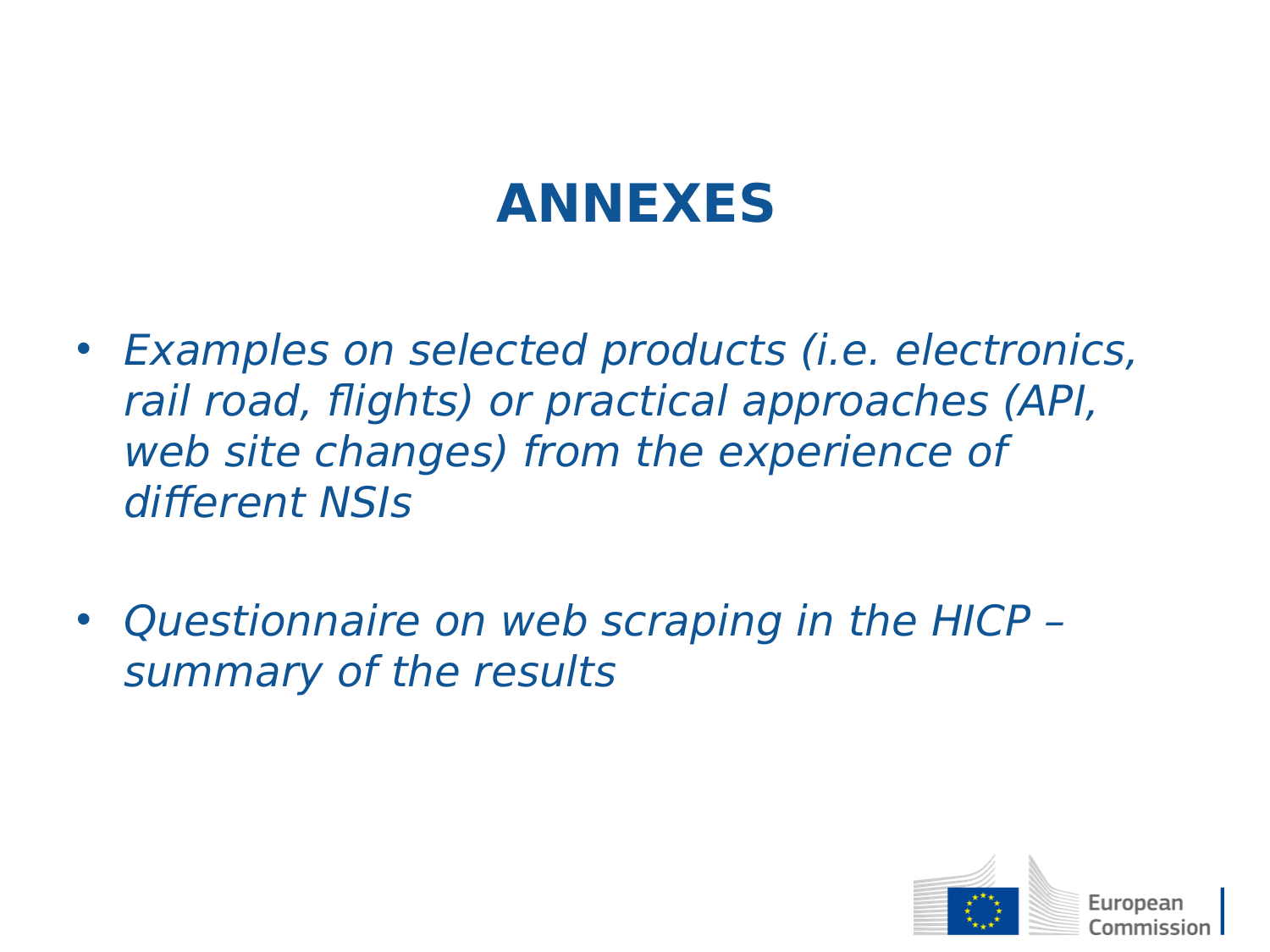

# ANNEXES
Examples on selected products (i.e. electronics, rail road, flights) or practical approaches (API, web site changes) from the experience of different NSIs

Questionnaire on web scraping in the HICP – summary of the results